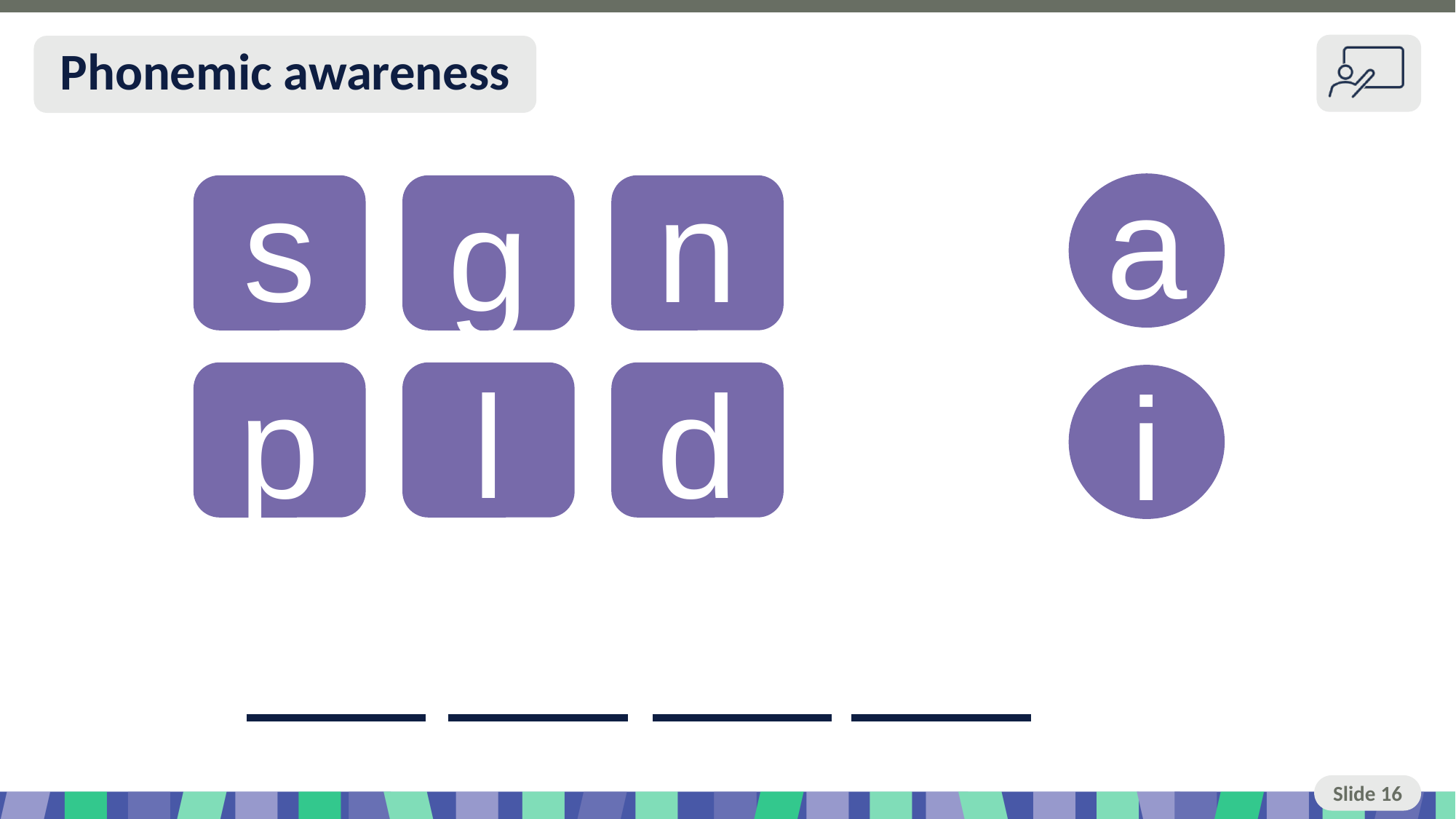

# Slide 16 Phonemic awareness
a

s

n

g
p
l
d
i
d